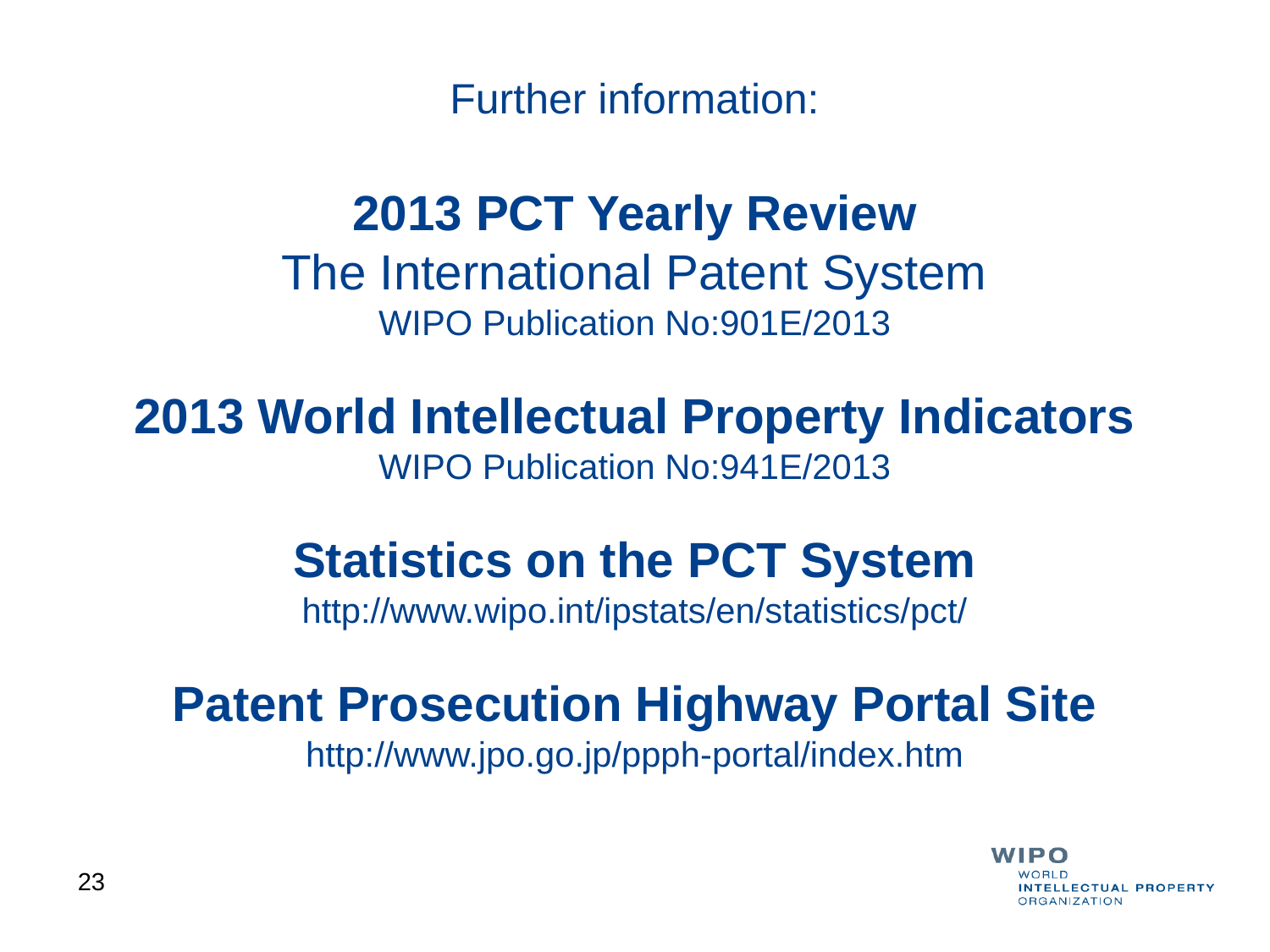

Further information:
2013 PCT Yearly Review
The International Patent System
WIPO Publication No:901E/2013
2013 World Intellectual Property Indicators
WIPO Publication No:941E/2013
Statistics on the PCT System
http://www.wipo.int/ipstats/en/statistics/pct/
Patent Prosecution Highway Portal Site
http://www.jpo.go.jp/ppph-portal/index.htm
23